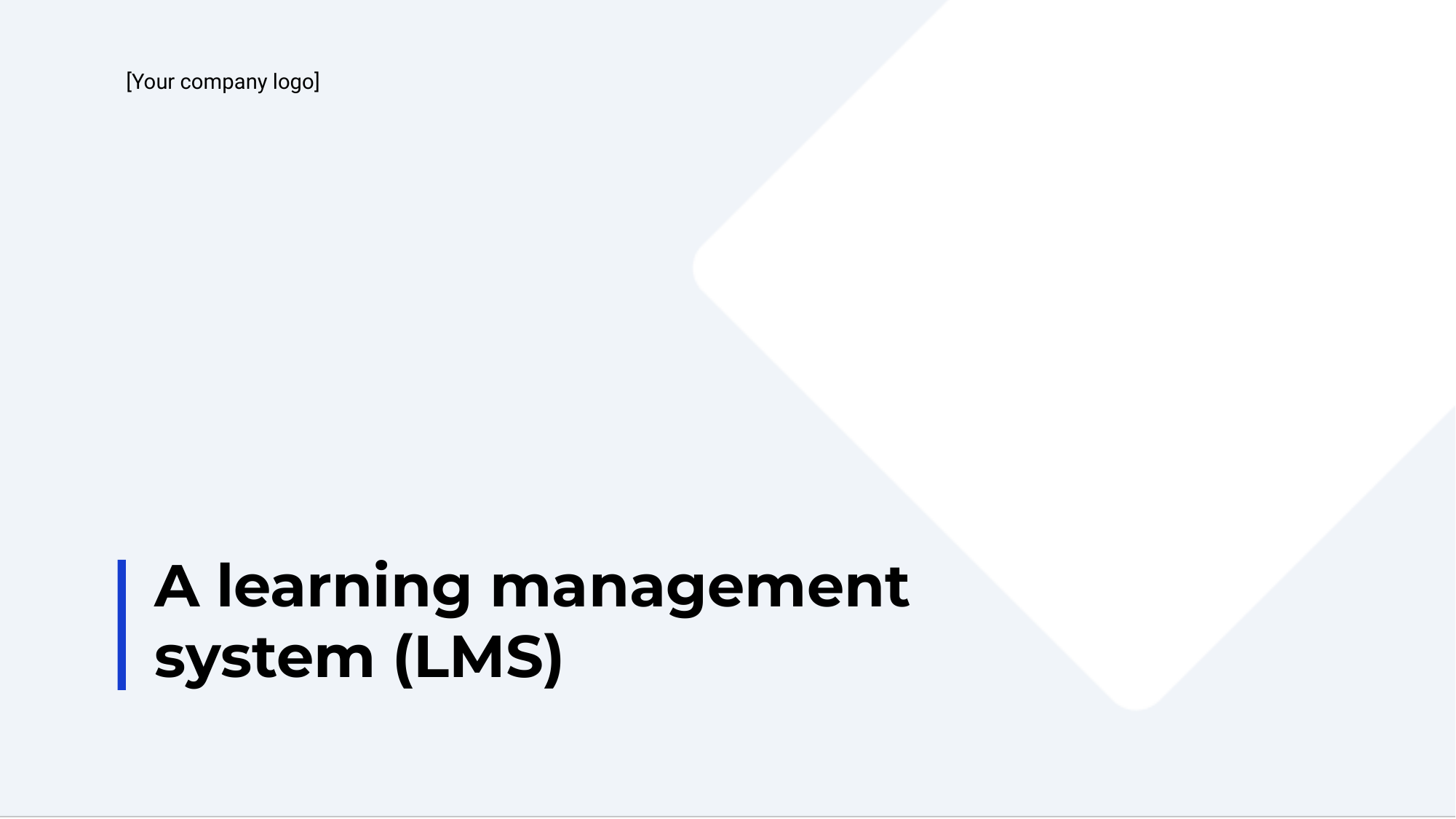

[Your company logo]
A learning management system (LMS)